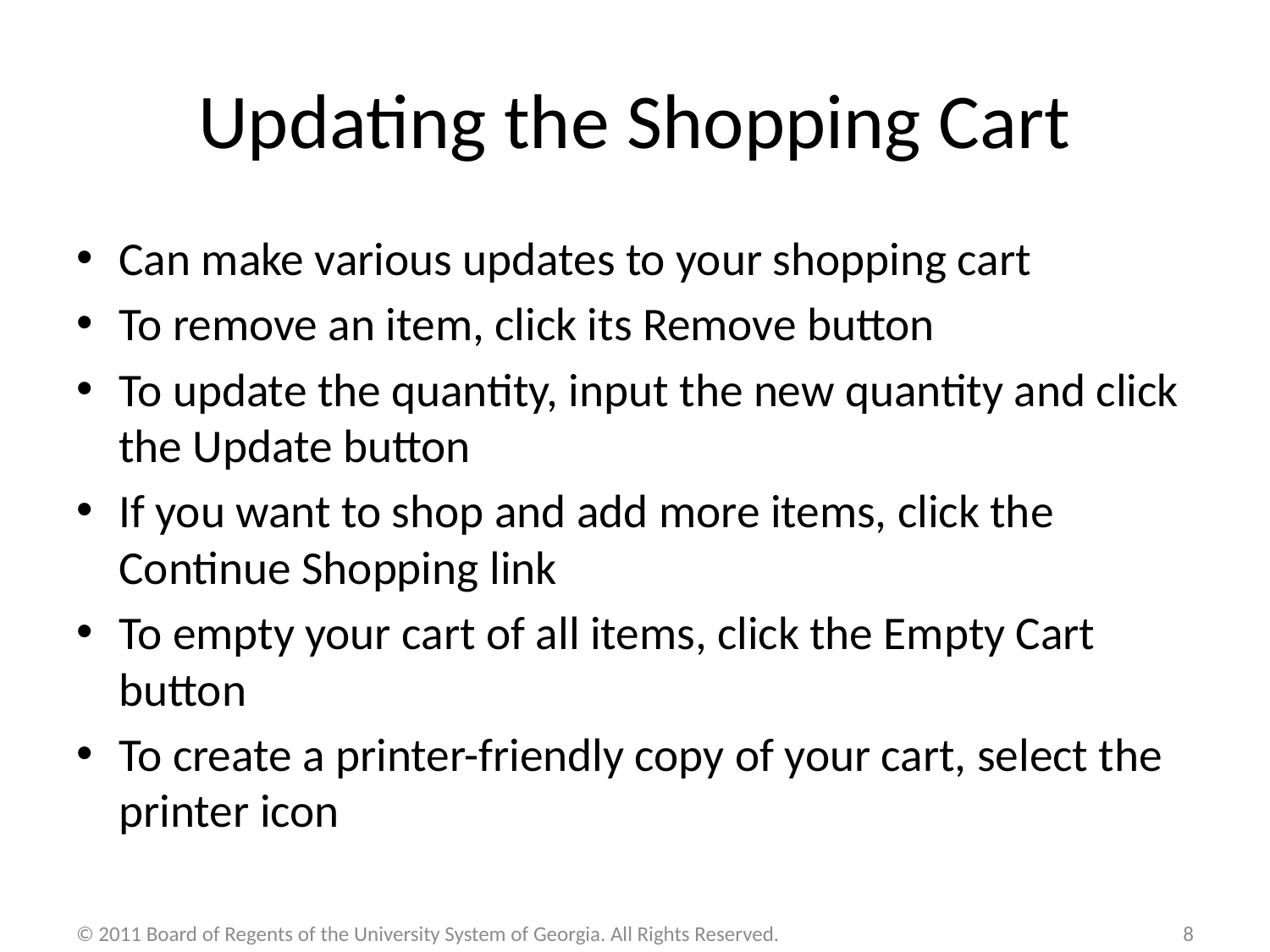

# Updating the Shopping Cart
Can make various updates to your shopping cart
To remove an item, click its Remove button
To update the quantity, input the new quantity and click the Update button
If you want to shop and add more items, click the Continue Shopping link
To empty your cart of all items, click the Empty Cart button
To create a printer-friendly copy of your cart, select the printer icon
© 2011 Board of Regents of the University System of Georgia. All Rights Reserved.
8